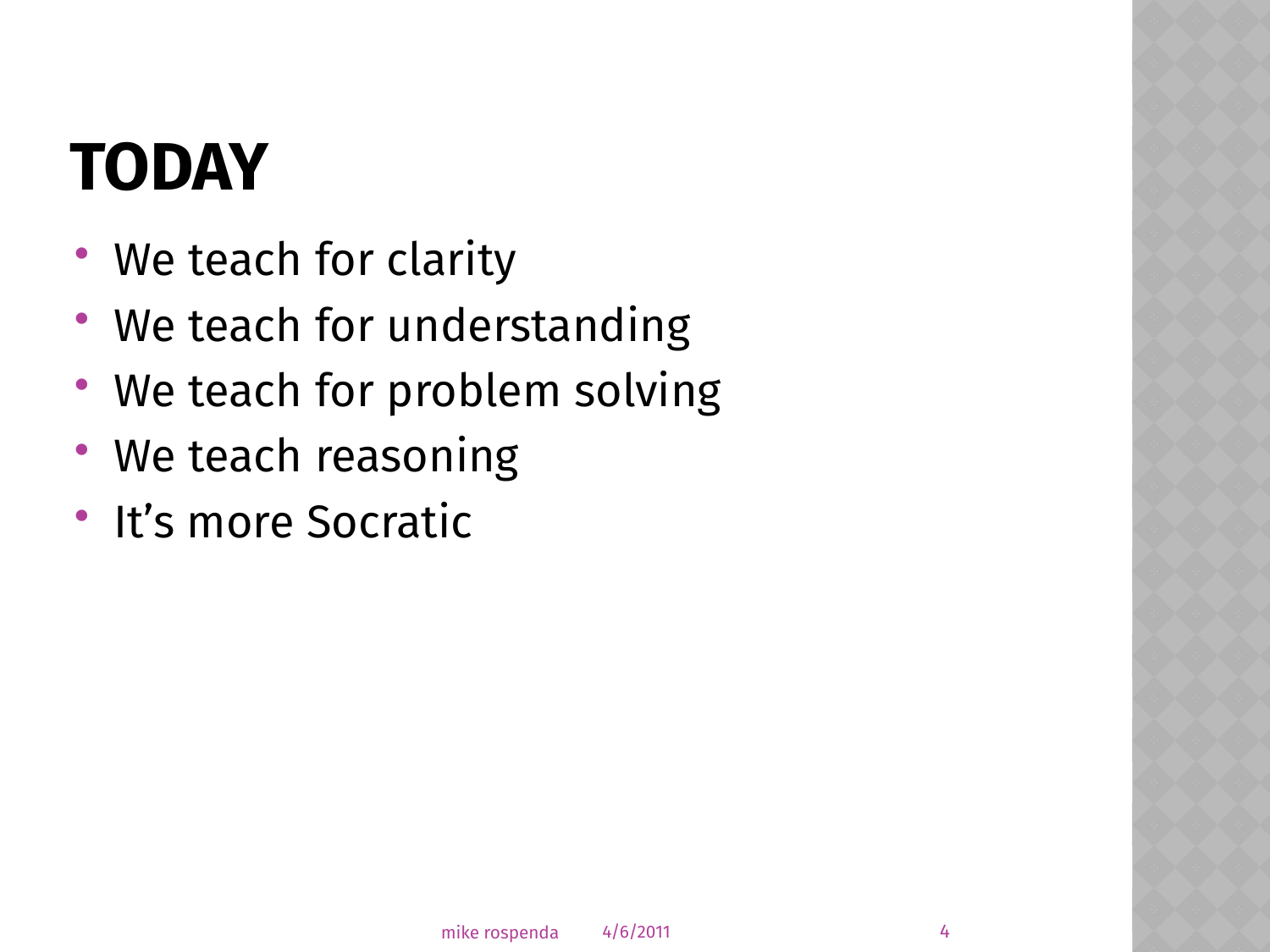

# Today
We teach for clarity
We teach for understanding
We teach for problem solving
We teach reasoning
It’s more Socratic

4
mike rospenda
4/6/2011